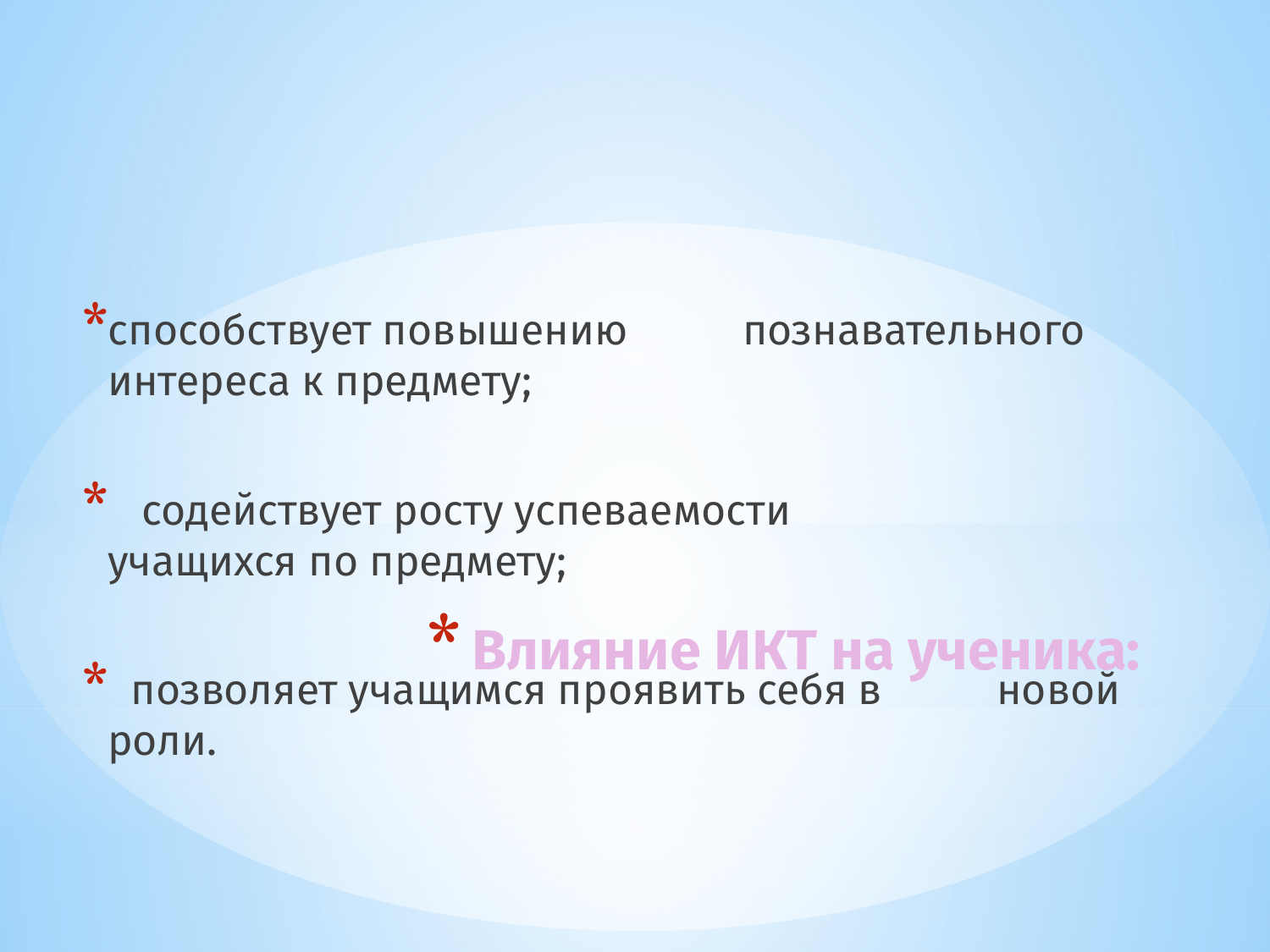

способствует повышению    	познавательного интереса к предмету;

   содействует росту успеваемости   	   		учащихся по предмету;

  позволяет учащимся проявить себя в      	новой роли.

# Влияние ИКТ на ученика: